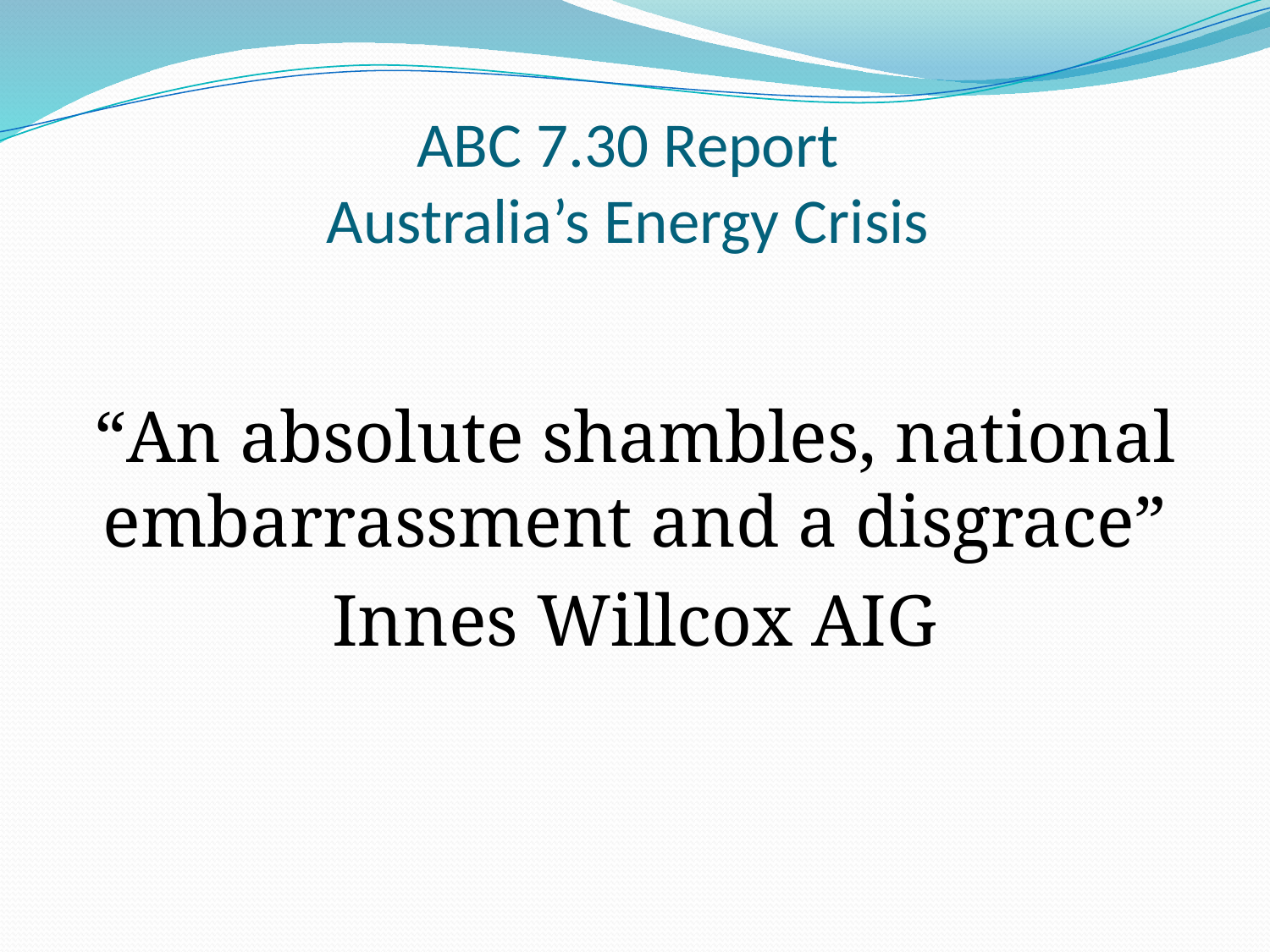

# ABC 7.30 Report Australia’s Energy Crisis
“An absolute shambles, national embarrassment and a disgrace”
Innes Willcox AIG